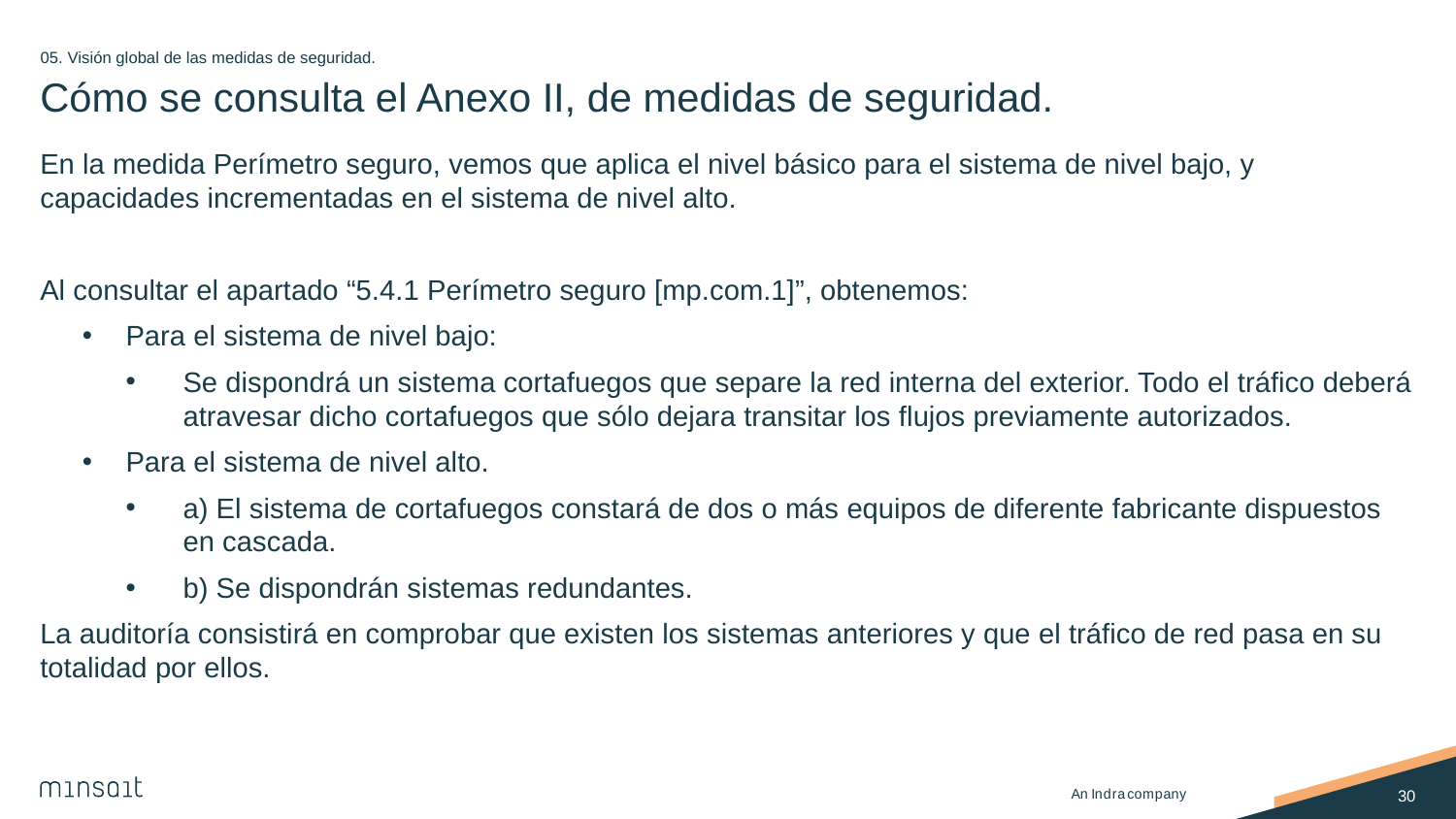

05. Visión global de las medidas de seguridad.
# Cómo se consulta el Anexo II, de medidas de seguridad.
En la medida Perímetro seguro, vemos que aplica el nivel básico para el sistema de nivel bajo, y capacidades incrementadas en el sistema de nivel alto.

Al consultar el apartado “5.4.1 Perímetro seguro [mp.com.1]”, obtenemos:
Para el sistema de nivel bajo:
Se dispondrá un sistema cortafuegos que separe la red interna del exterior. Todo el tráfico deberá atravesar dicho cortafuegos que sólo dejara transitar los flujos previamente autorizados.
Para el sistema de nivel alto.
a) El sistema de cortafuegos constará de dos o más equipos de diferente fabricante dispuestos en cascada.
b) Se dispondrán sistemas redundantes.
La auditoría consistirá en comprobar que existen los sistemas anteriores y que el tráfico de red pasa en su totalidad por ellos.